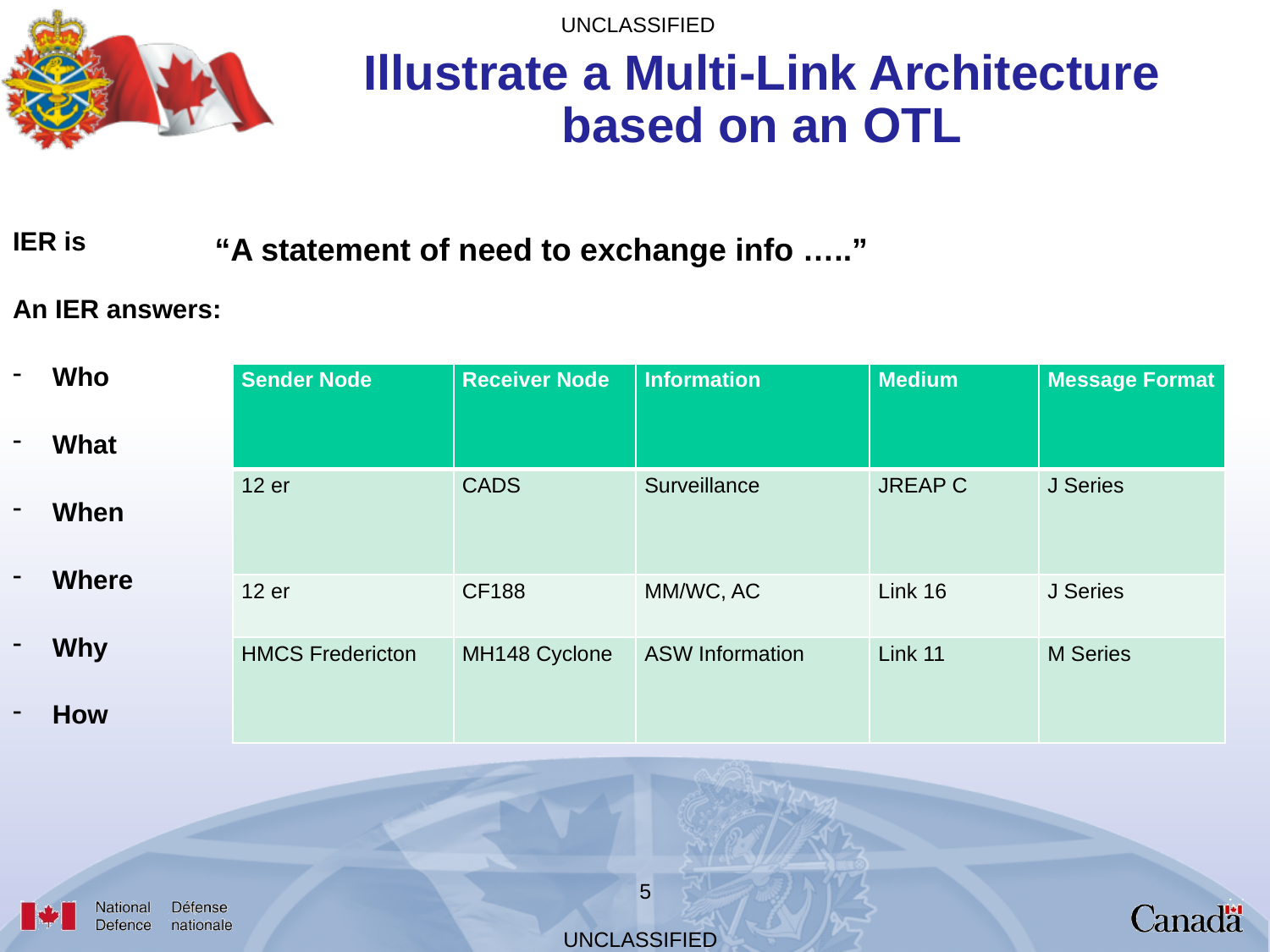

Illustrate a Multi-Link Architecture based on an OTL
IER is

An IER answers:

Who

What

When

Where

Why

How

“A statement of need to exchange info …..”

| Sender Node | Receiver Node | Information | Medium | Message Format |
| --- | --- | --- | --- | --- |
| 12 er | CADS | Surveillance | JREAP C | J Series |
| 12 er | CF188 | MM/WC, AC | Link 16 | J Series |
| HMCS Fredericton | MH148 Cyclone | ASW Information | Link 11 | M Series |